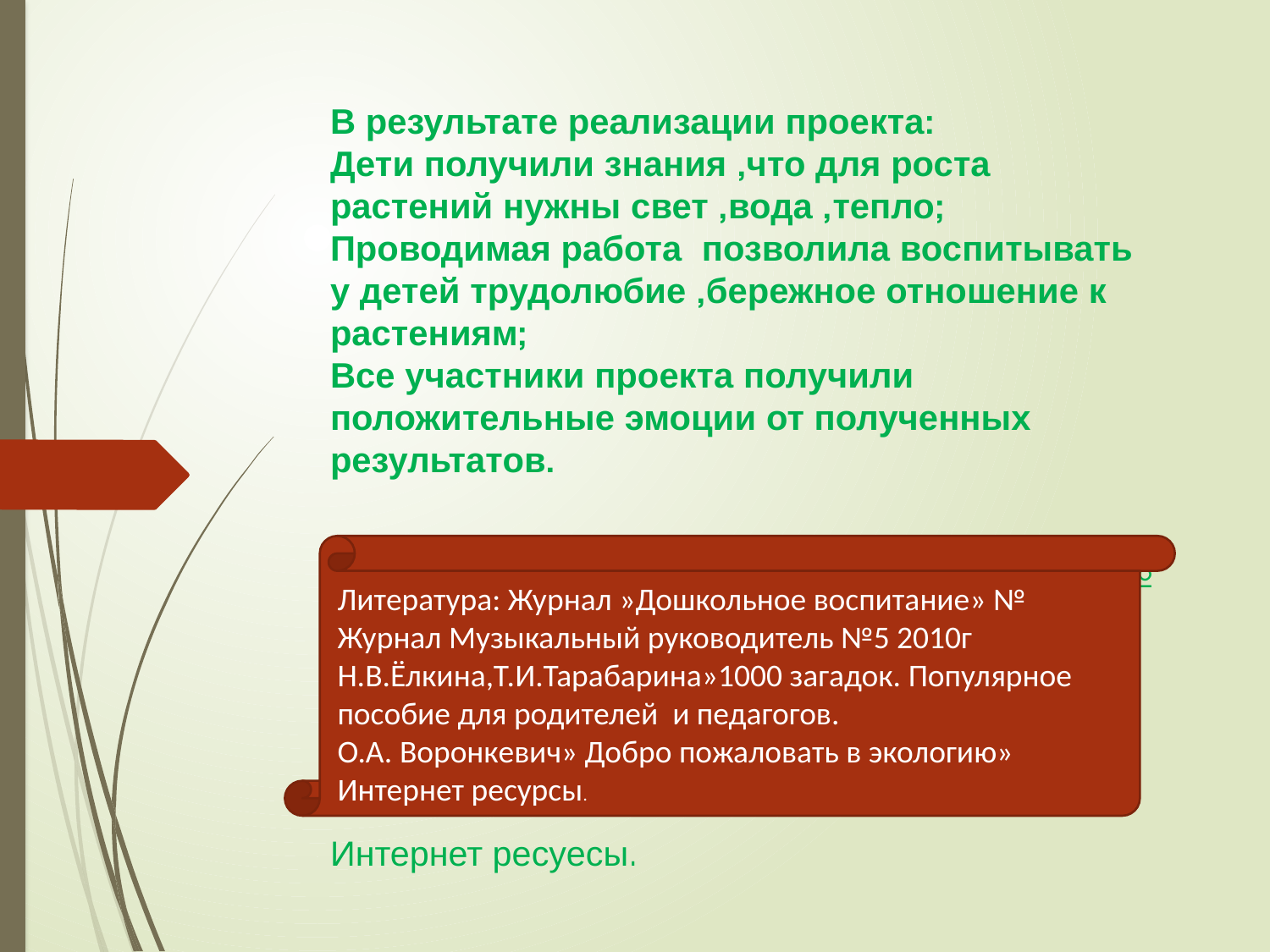

# В результате реализации проекта: Дети получили знания ,что для роста растений нужны свет ,вода ,тепло; Проводимая работа  позволила воспитывать у детей трудолюбие ,бережное отношение к растениям; Все участники проекта получили положительные эмоции от полученных результатов.

Литература: Журнал »Дошкольное воспитание» №
Журнал Музыкальный руководитель №5 2010г
Н.В.Ёлкина,Т.И.Тарабарина»1000 загадок. Популярное пособие для родителей  и педагогов.
О.А. Воронкевич» Добро пожаловать в экологию»
Интернет ресуесы.

Литература: Журнал »Дошкольное воспитание» №
Журнал Музыкальный руководитель №5 2010г
Н.В.Ёлкина,Т.И.Тарабарина»1000 загадок. Популярное пособие для родителей  и педагогов.
О.А. Воронкевич» Добро пожаловать в экологию»
Интернет ресурсы.